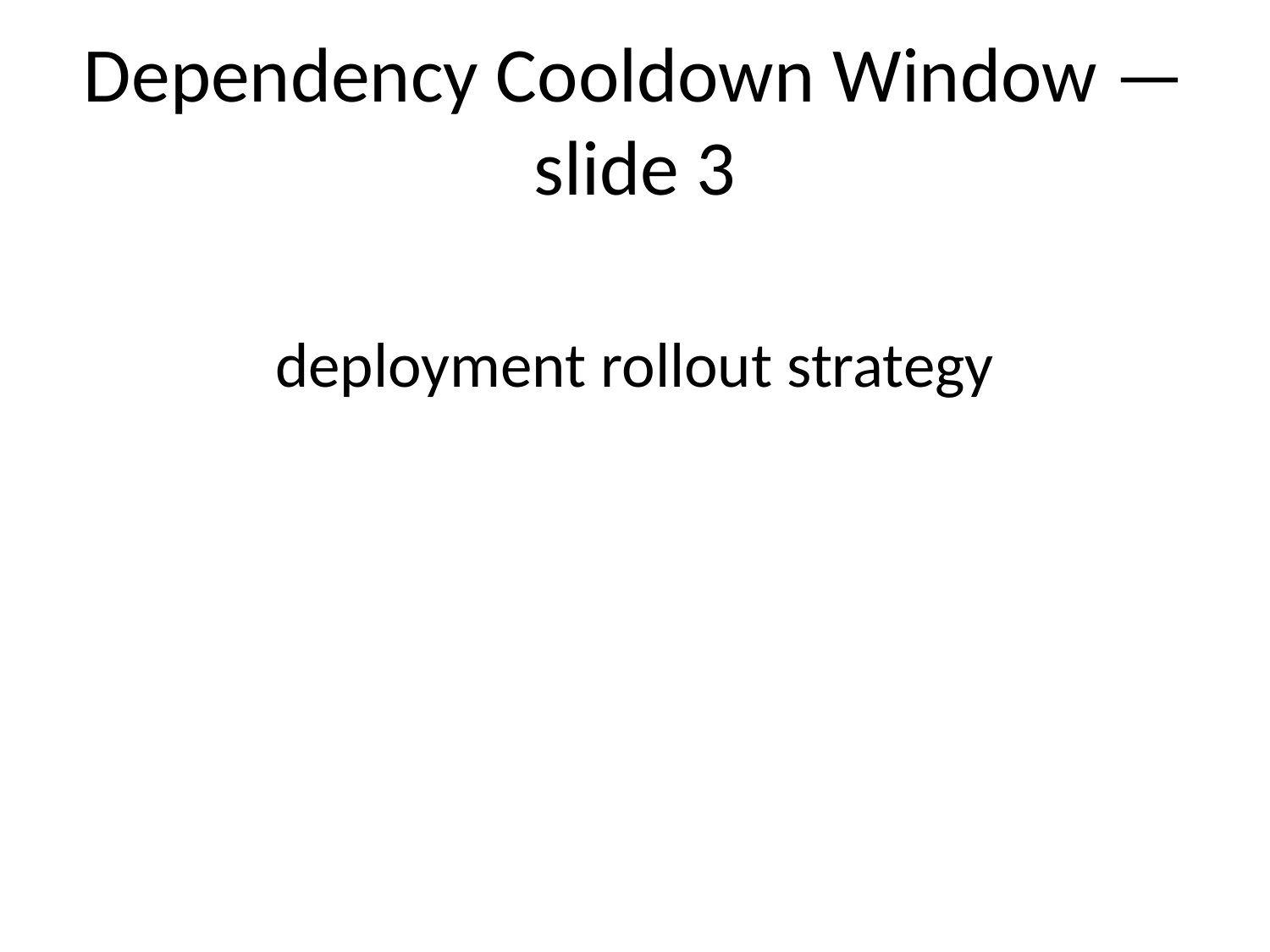

# Dependency Cooldown Window — slide 3
deployment rollout strategy